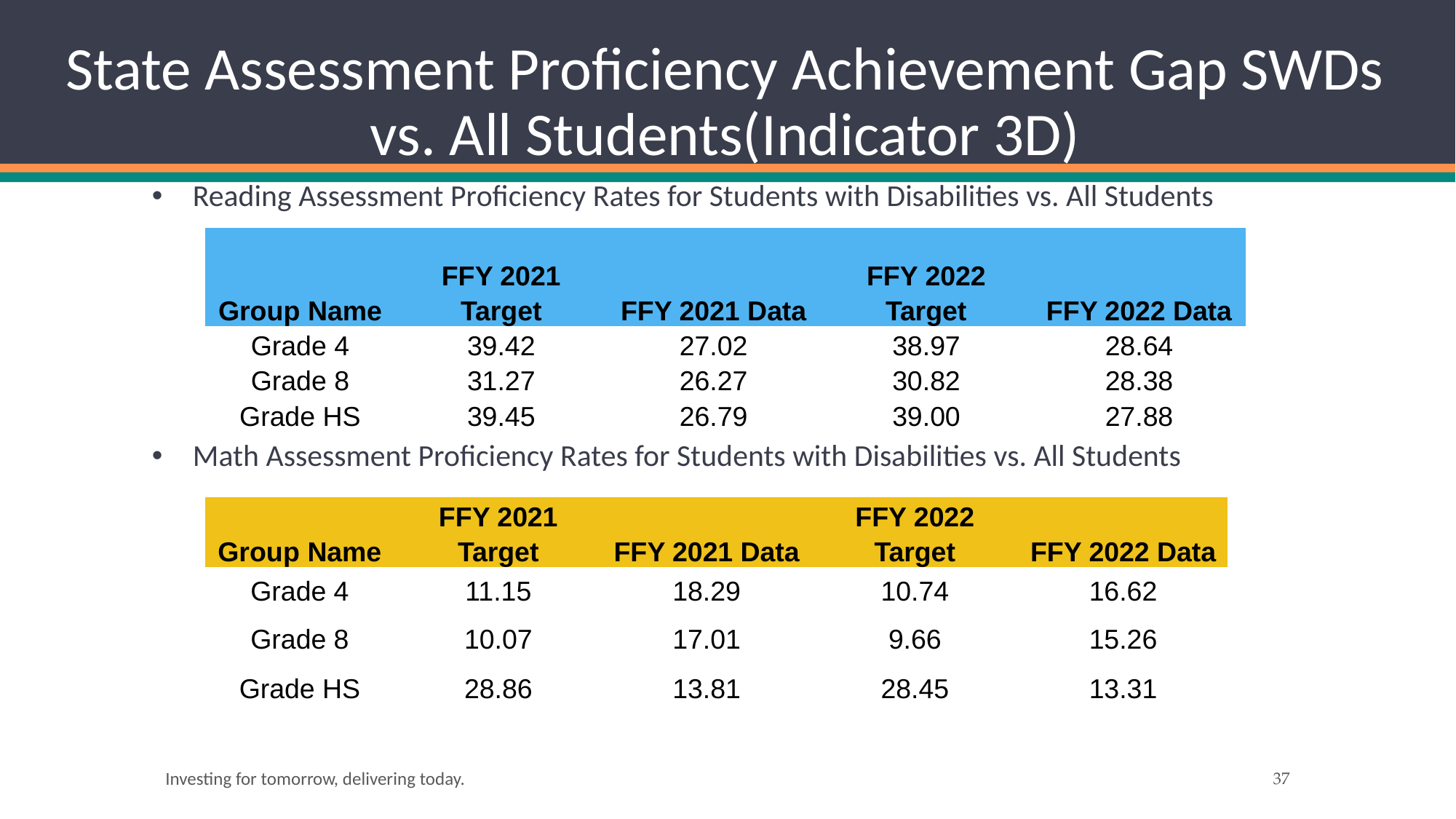

# State Assessment Proficiency Achievement Gap SWDs vs. All Students(Indicator 3D)
Reading Assessment Proficiency Rates for Students with Disabilities vs. All Students

Math Assessment Proficiency Rates for Students with Disabilities vs. All Students

| Group Name | FFY 2021 Target | FFY 2021 Data | FFY 2022 Target | FFY 2022 Data |
| --- | --- | --- | --- | --- |
| Grade 4 | 39.42 | 27.02 | 38.97 | 28.64 |
| Grade 8 | 31.27 | 26.27 | 30.82 | 28.38 |
| Grade HS | 39.45 | 26.79 | 39.00 | 27.88 |
| Group Name | FFY 2021 Target | FFY 2021 Data | FFY 2022 Target | FFY 2022 Data |
| --- | --- | --- | --- | --- |
| Grade 4 | 11.15 | 18.29 | 10.74 | 16.62 |
| Grade 8 | 10.07 | 17.01 | 9.66 | 15.26 |
| Grade HS | 28.86 | 13.81 | 28.45 | 13.31 |
Investing for tomorrow, delivering today.
37